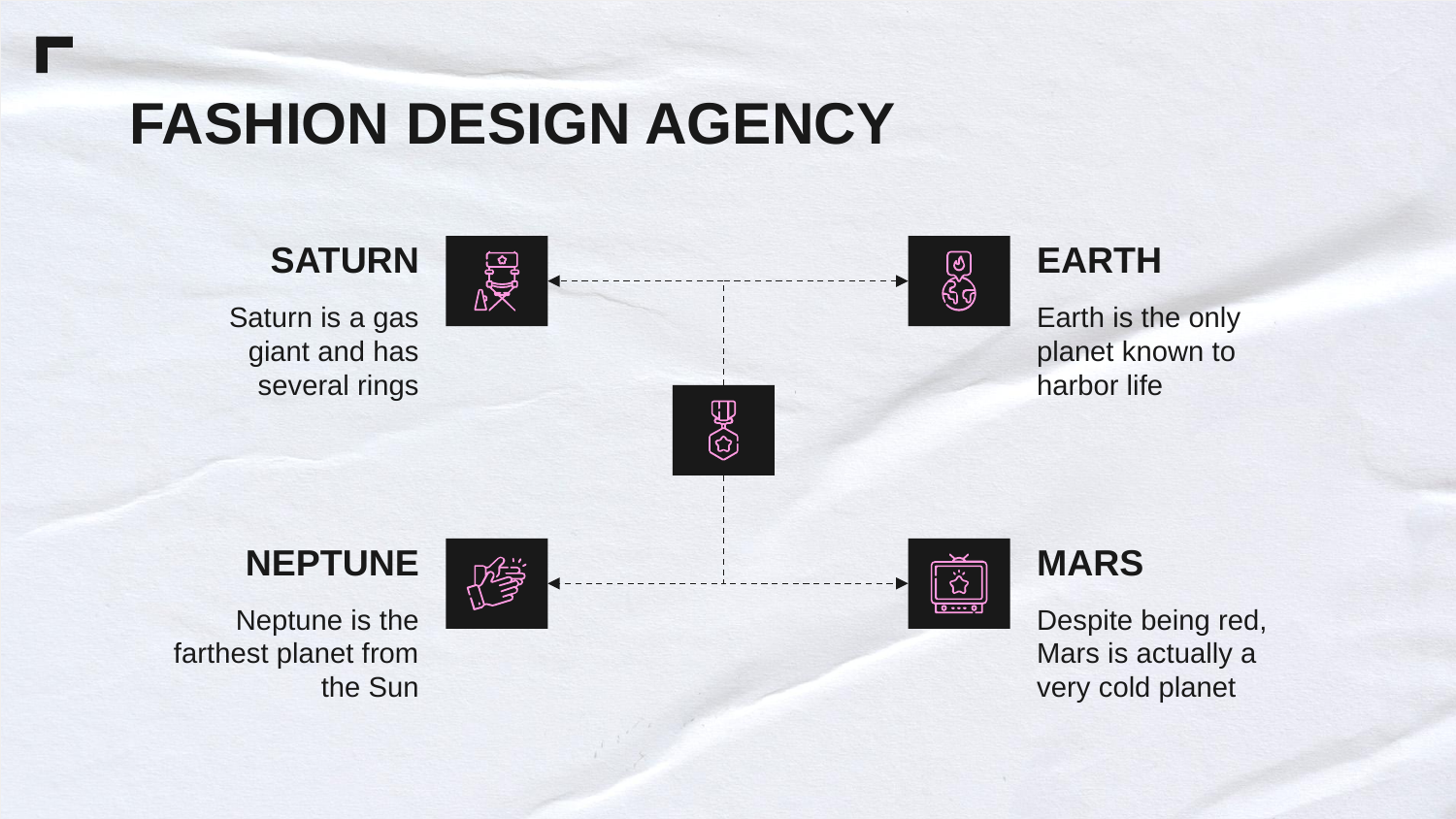

# FASHION DESIGN AGENCY

SATURN
Saturn is a gas giant and has several rings
EARTH
Earth is the only planet known to harbor life

NEPTUNE
Neptune is the farthest planet from the Sun
MARS
Despite being red, Mars is actually a very cold planet